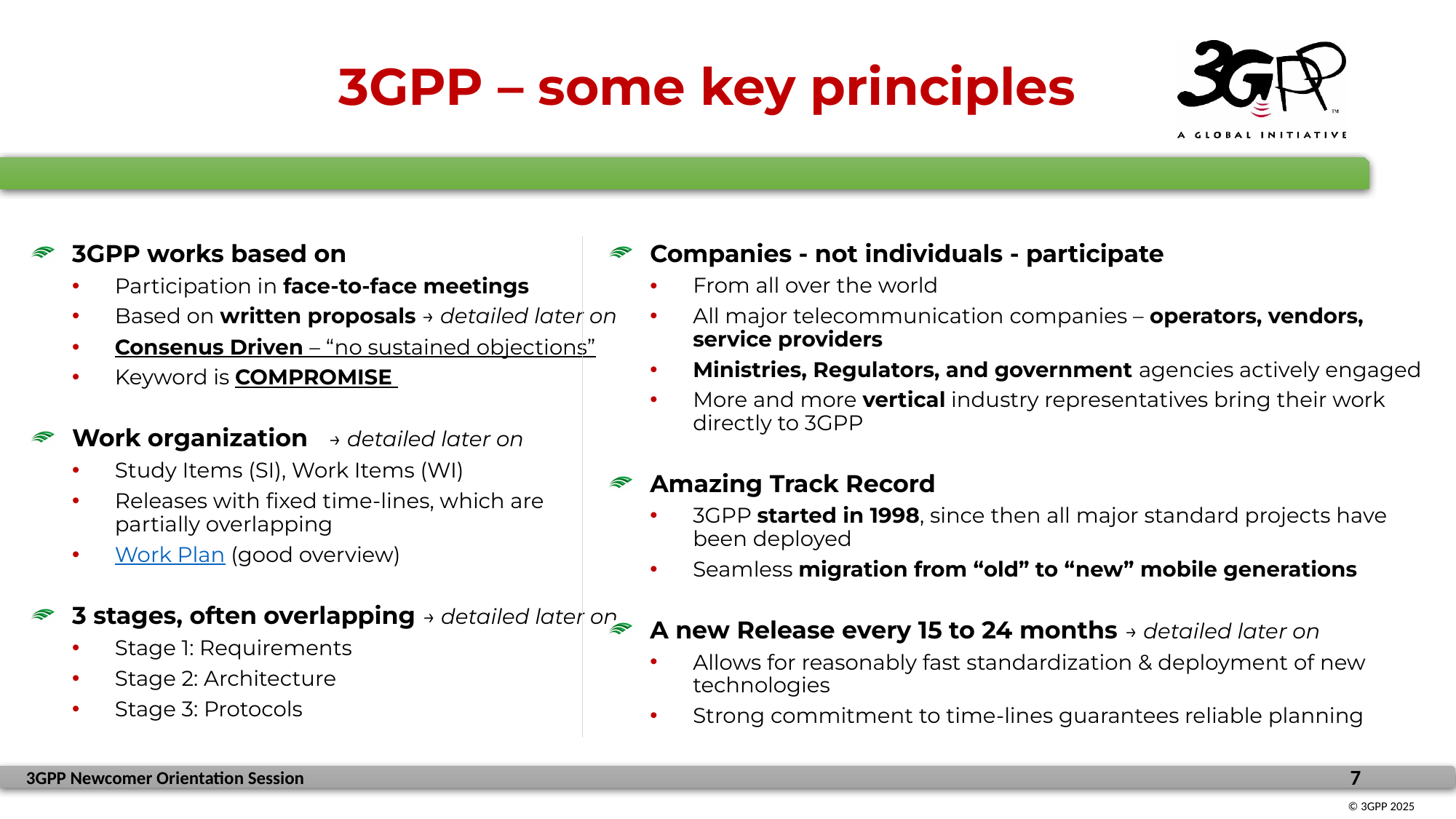

# 3GPP – some key principles
3GPP works based on
Participation in face-to-face meetings
Based on written proposals → detailed later on
Consenus Driven – “no sustained objections”
Keyword is COMPROMISE
Work organization   → detailed later on
Study Items (SI), Work Items (WI)
Releases with fixed time-lines, which are partially overlapping
Work Plan (good overview)
3 stages, often overlapping → detailed later on
Stage 1: Requirements
Stage 2: Architecture
Stage 3: Protocols
Companies - not individuals - participate
From all over the world
All major telecommunication companies – operators, vendors, service providers
Ministries, Regulators, and government agencies actively engaged
More and more vertical industry representatives bring their work directly to 3GPP
Amazing Track Record
3GPP started in 1998, since then all major standard projects have been deployed
Seamless migration from “old” to “new” mobile generations
A new Release every 15 to 24 months → detailed later on
Allows for reasonably fast standardization & deployment of new technologies
Strong commitment to time-lines guarantees reliable planning